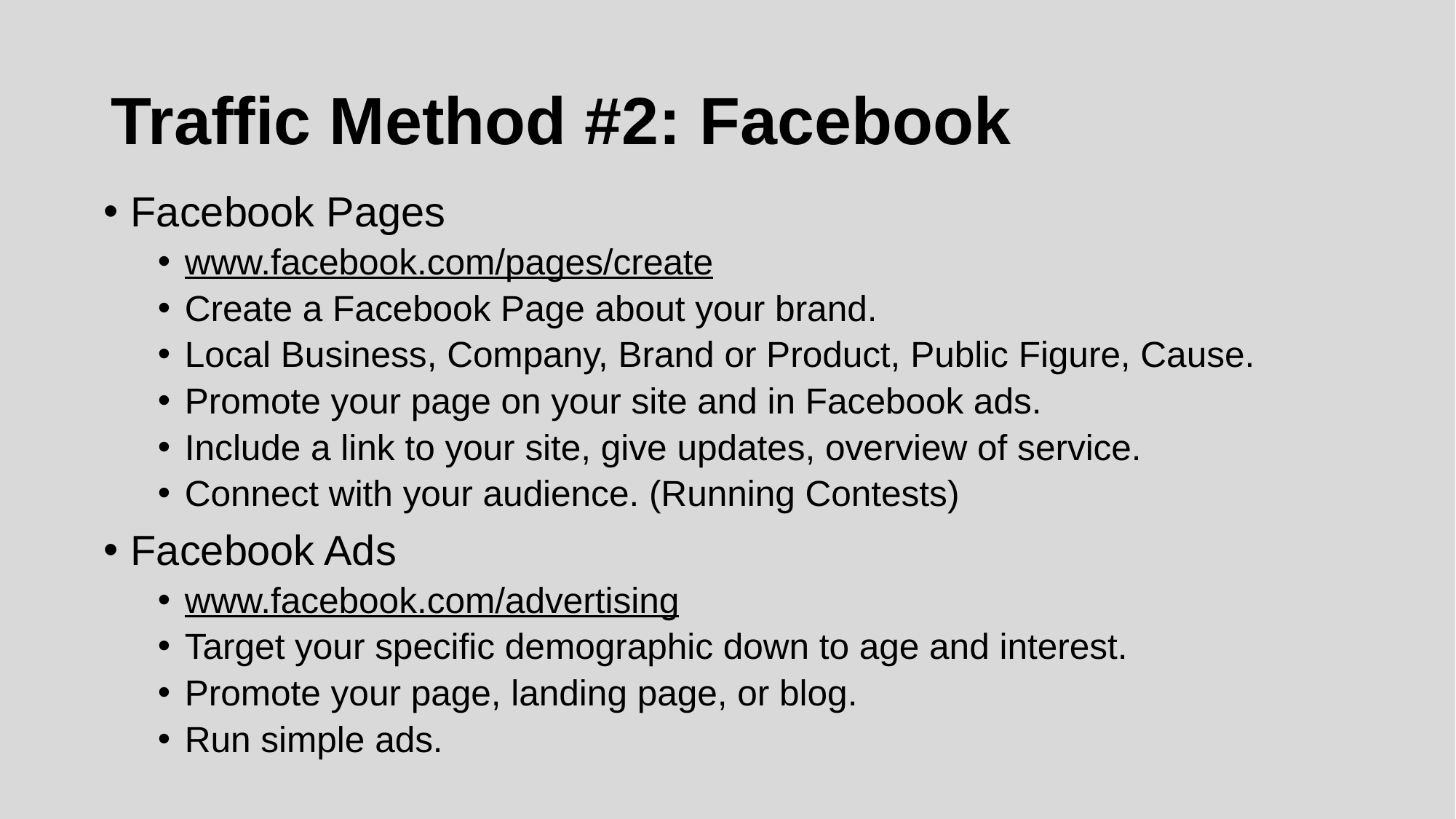

# Traffic Method #2: Facebook
Facebook Pages
www.facebook.com/pages/create
Create a Facebook Page about your brand.
Local Business, Company, Brand or Product, Public Figure, Cause.
Promote your page on your site and in Facebook ads.
Include a link to your site, give updates, overview of service.
Connect with your audience. (Running Contests)
Facebook Ads
www.facebook.com/advertising
Target your specific demographic down to age and interest.
Promote your page, landing page, or blog.
Run simple ads.